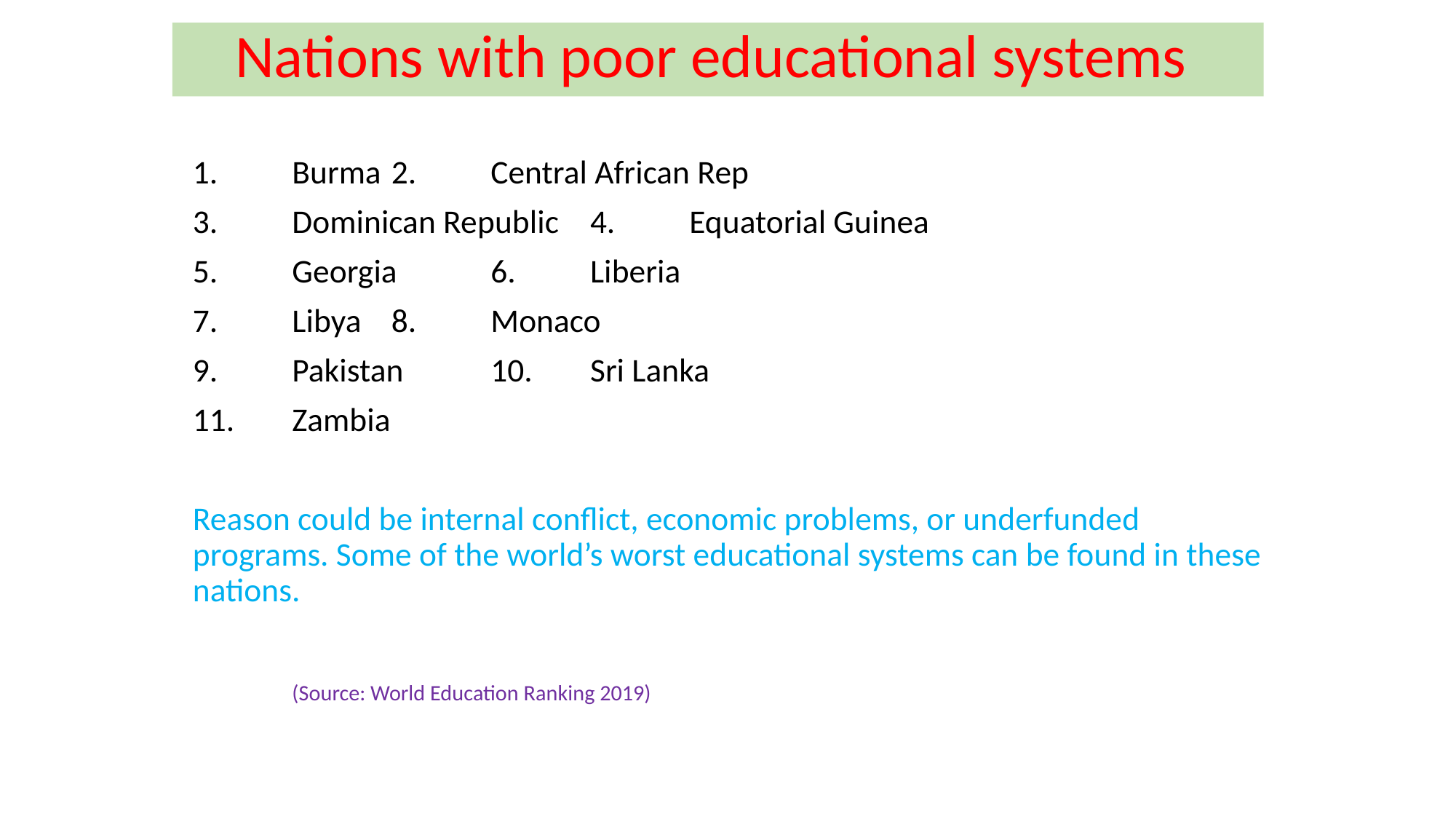

# Nations with poor educational systems

1.	Burma				2.	Central African Rep
3.    	Dominican Republic		4.	Equatorial Guinea
5.	Georgia			6.	Liberia
7.	Libya				8.	Monaco
9.	Pakistan			10.	Sri Lanka
11.	Zambia

Reason could be internal conflict, economic problems, or underfunded programs. Some of the world’s worst educational systems can be found in these nations.

						(Source: World Education Ranking 2019)